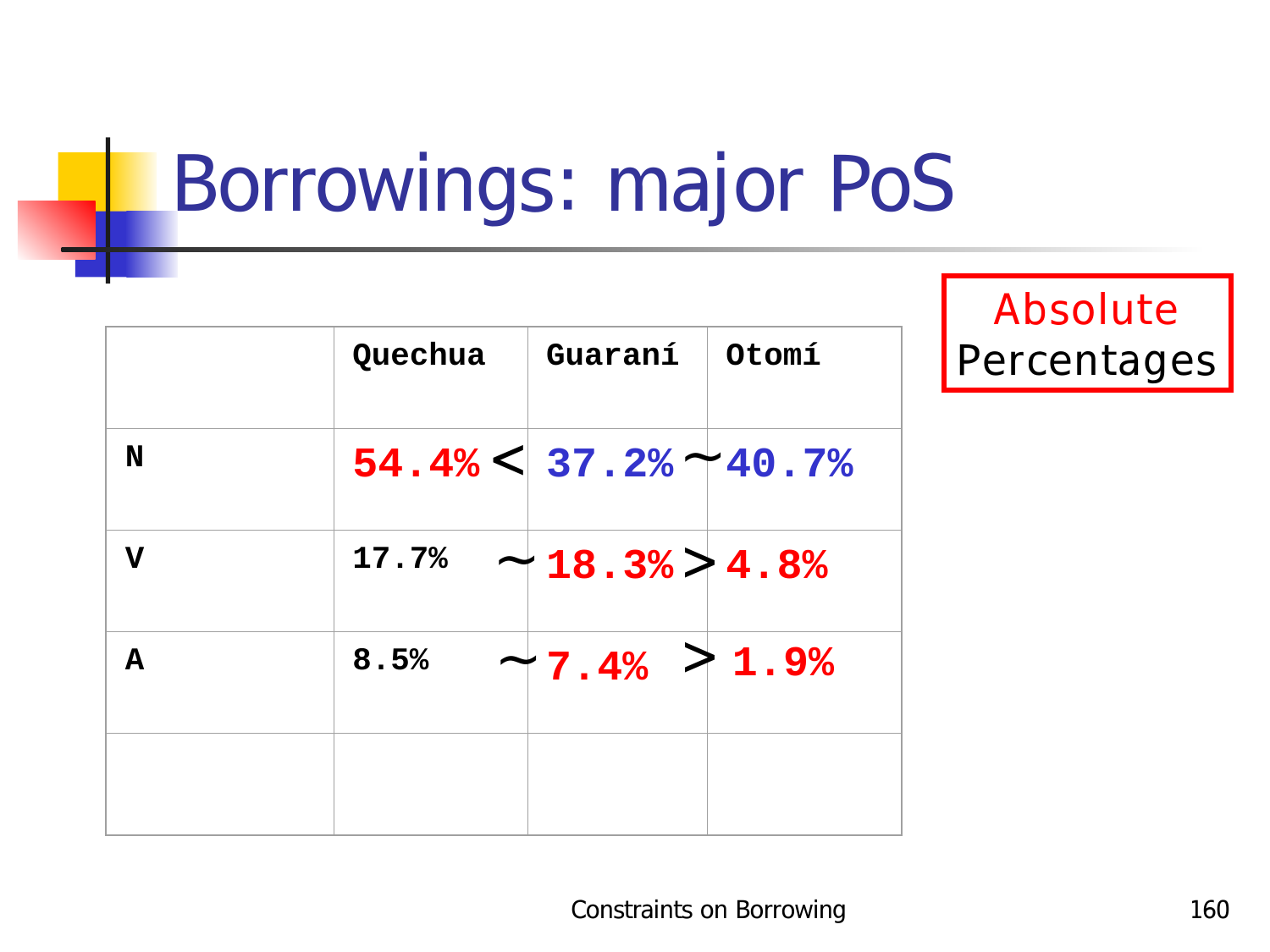

# Borrowings: major PoS

Absolute
Percentages

Quechua

Guaraní

Otomí

N

54.4%

37.2%

40.7%

V

17.7%

18.3%

4.8%

A

8.5%

7.4%

~
<
~
>
>
~
 1.9%

Constraints on Borrowing
160